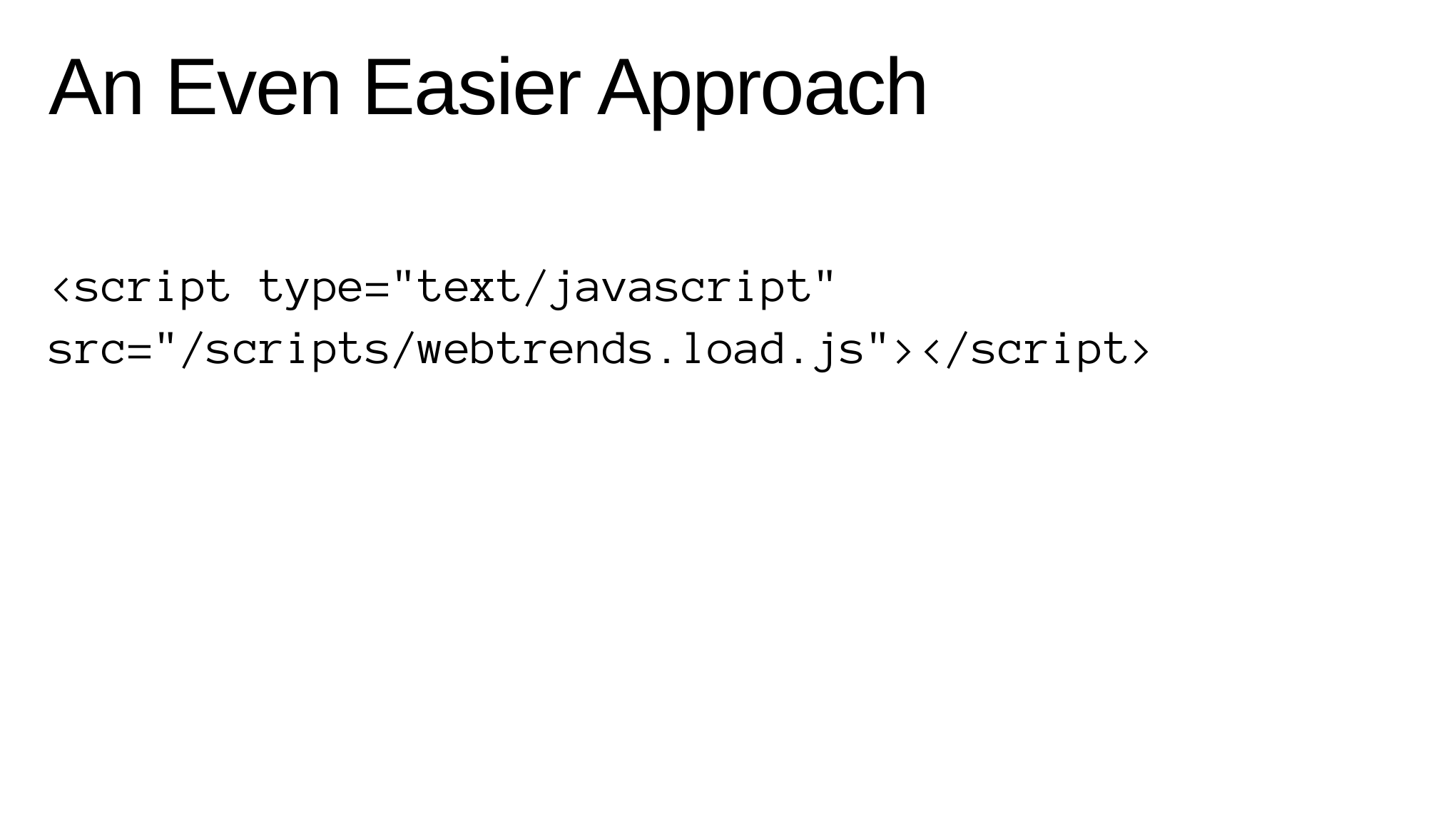

# An Even Easier Approach
<script type="text/javascript"
src="/scripts/webtrends.load.js"></script>